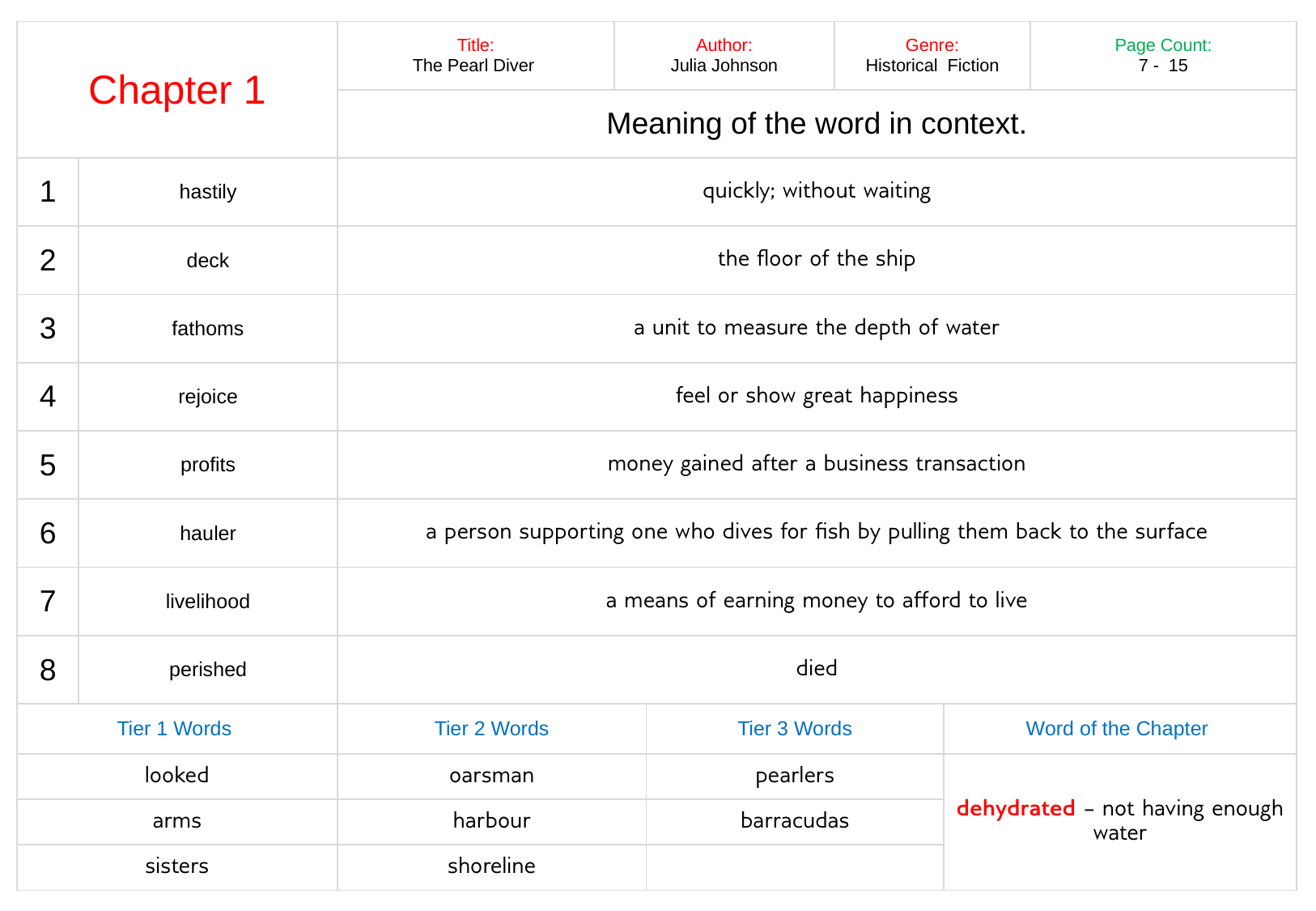

| Chapter 1 |  | Title: The Pearl Diver | Author: Julia Johnson |  | Genre: Historical Fiction | Chapter Word Count: 435 | Page Count: 7 - 15 |
| --- | --- | --- | --- | --- | --- | --- | --- |
|  |  | Meaning of the word in context. |  |  |  |  |  |
| 1 | hastily | quickly; without waiting |  |  |  |  |  |
| 2 | deck | the floor of the ship |  |  |  |  |  |
| 3 | fathoms | a unit to measure the depth of water |  |  |  |  |  |
| 4 | rejoice | feel or show great happiness |  |  |  |  |  |
| 5 | profits | money gained after a business transaction |  |  |  |  |  |
| 6 | hauler | a person supporting one who dives for fish by pulling them back to the surface |  |  |  |  |  |
| 7 | livelihood | a means of earning money to afford to live |  |  |  |  |  |
| 8 | perished | died |  |  |  |  |  |
| Tier 1 Words |  | Tier 2 Words |  | Tier 3 Words |  | Word of the Chapter |  |
| looked |  | oarsman |  | pearlers |  | dehydrated – not having enough water |  |
| arms |  | harbour |  | barracudas |  |  |  |
| sisters |  | shoreline |  |  |  |  |  |